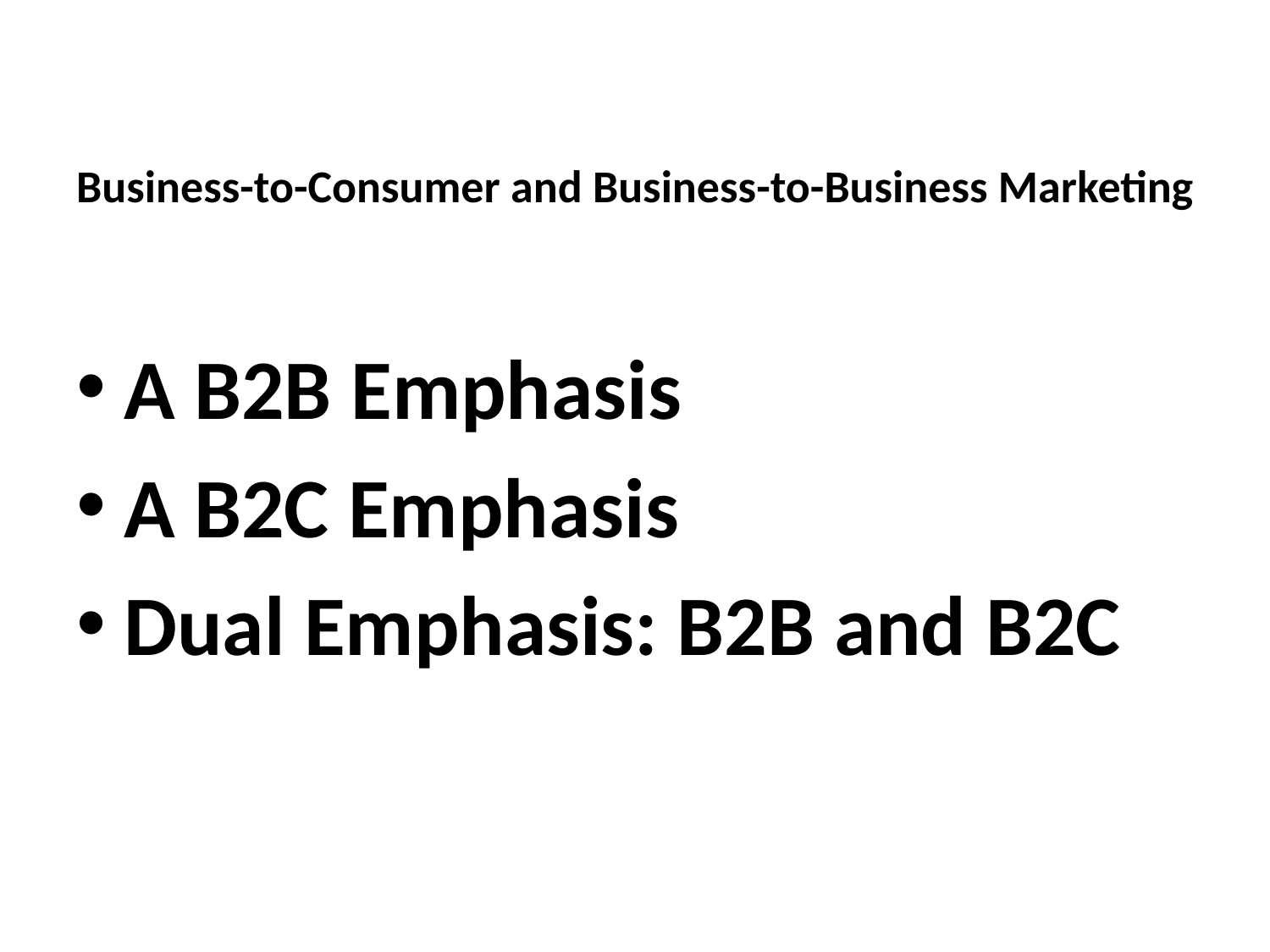

# Business-to-Consumer and Business-to-Business Marketing
A B2B Emphasis
A B2C Emphasis
Dual Emphasis: B2B and B2C